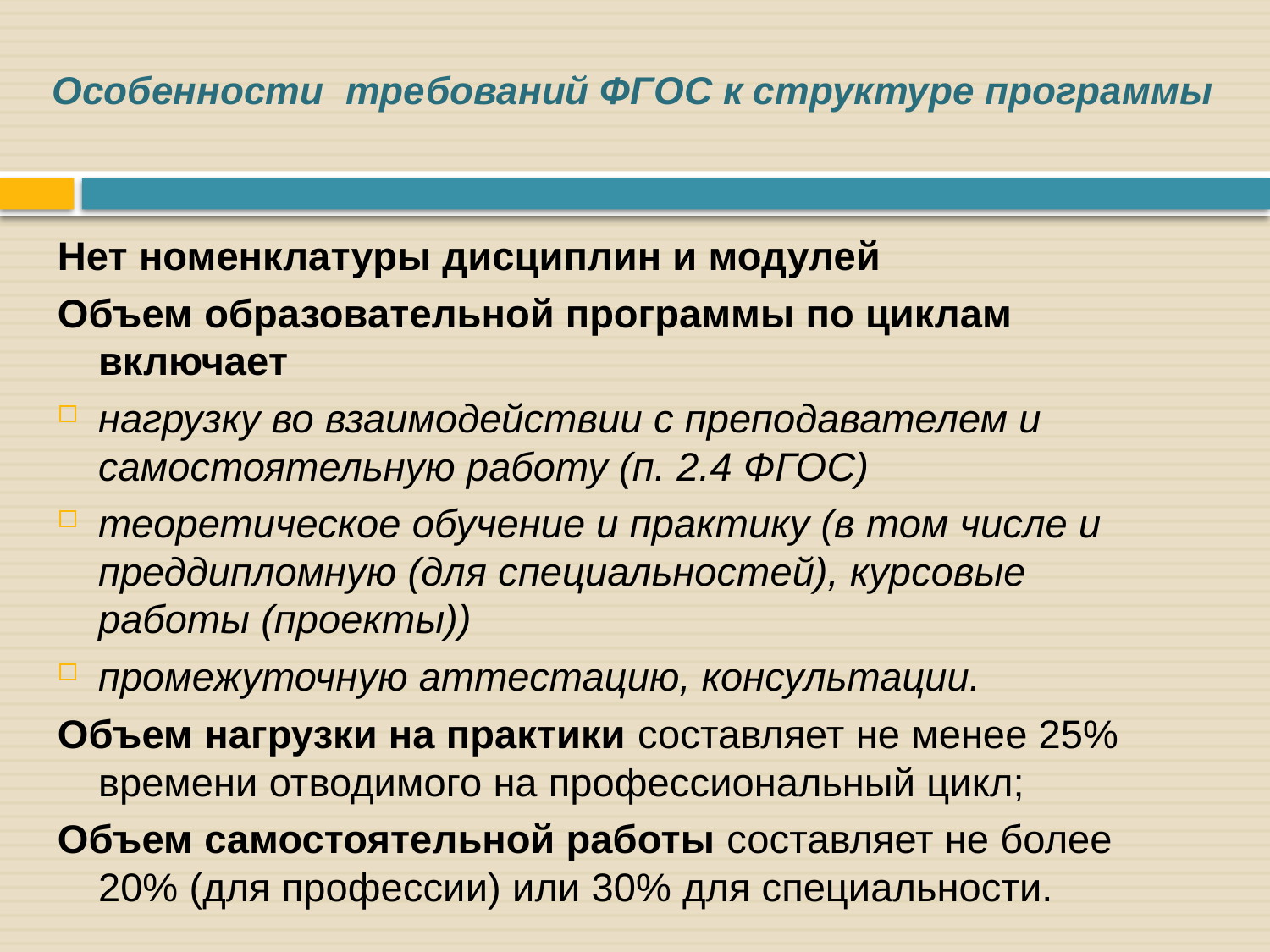

# Особенности  требований ФГОС к структуре программы
Нет номенклатуры дисциплин и модулей
Объем образовательной программы по циклам включает
нагрузку во взаимодействии с преподавателем и самостоятельную работу (п. 2.4 ФГОС)
теоретическое обучение и практику (в том числе и преддипломную (для специальностей), курсовые работы (проекты))
промежуточную аттестацию, консультации.
Объем нагрузки на практики составляет не менее 25% времени отводимого на профессиональный цикл;
Объем самостоятельной работы составляет не более 20% (для профессии) или 30% для специальности.